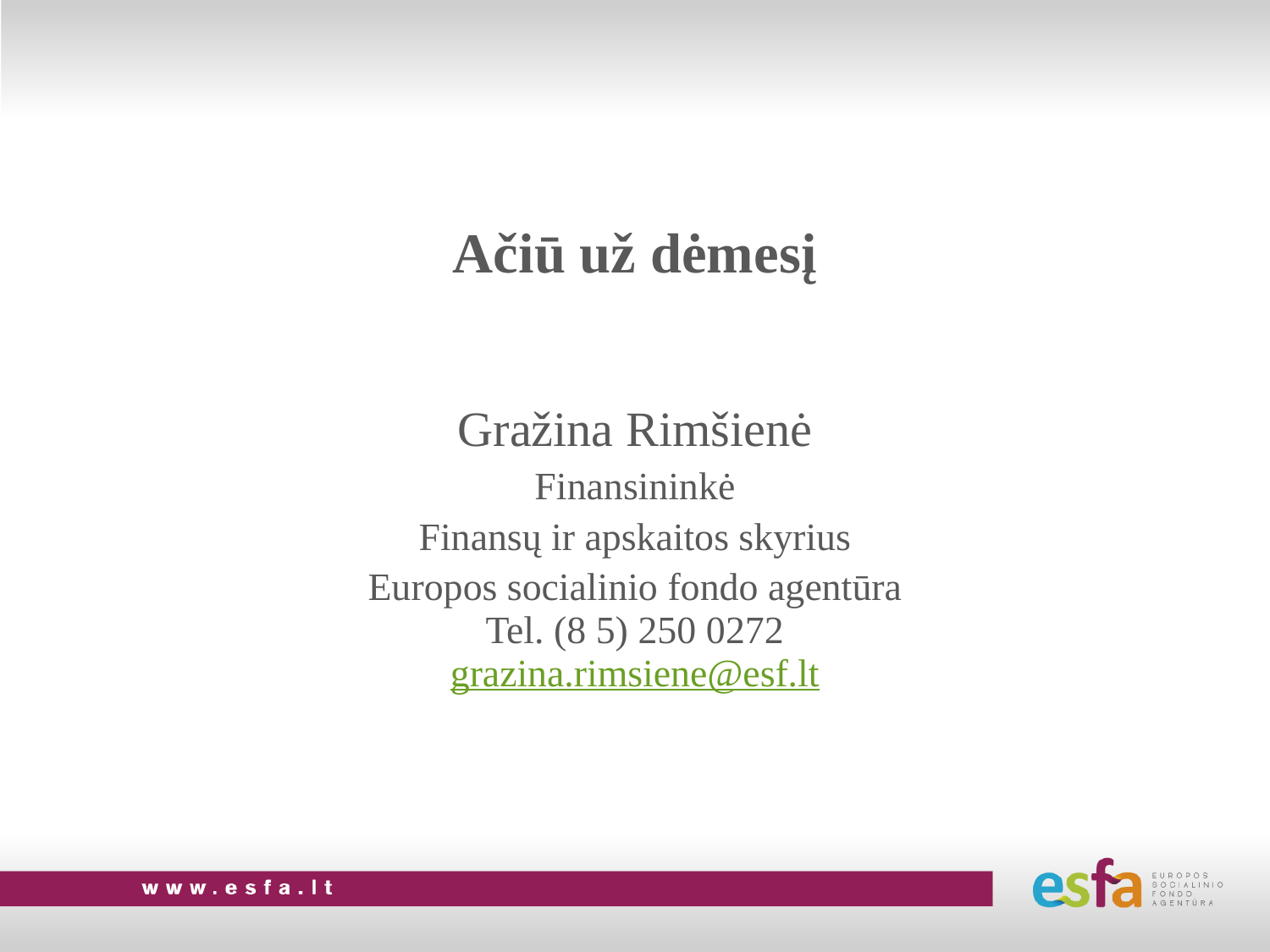

#
Ačiū už dėmesį

Gražina Rimšienė
Finansininkė
Finansų ir apskaitos skyrius
Europos socialinio fondo agentūra
Tel. (8 5) 250 0272
grazina.rimsiene@esf.lt